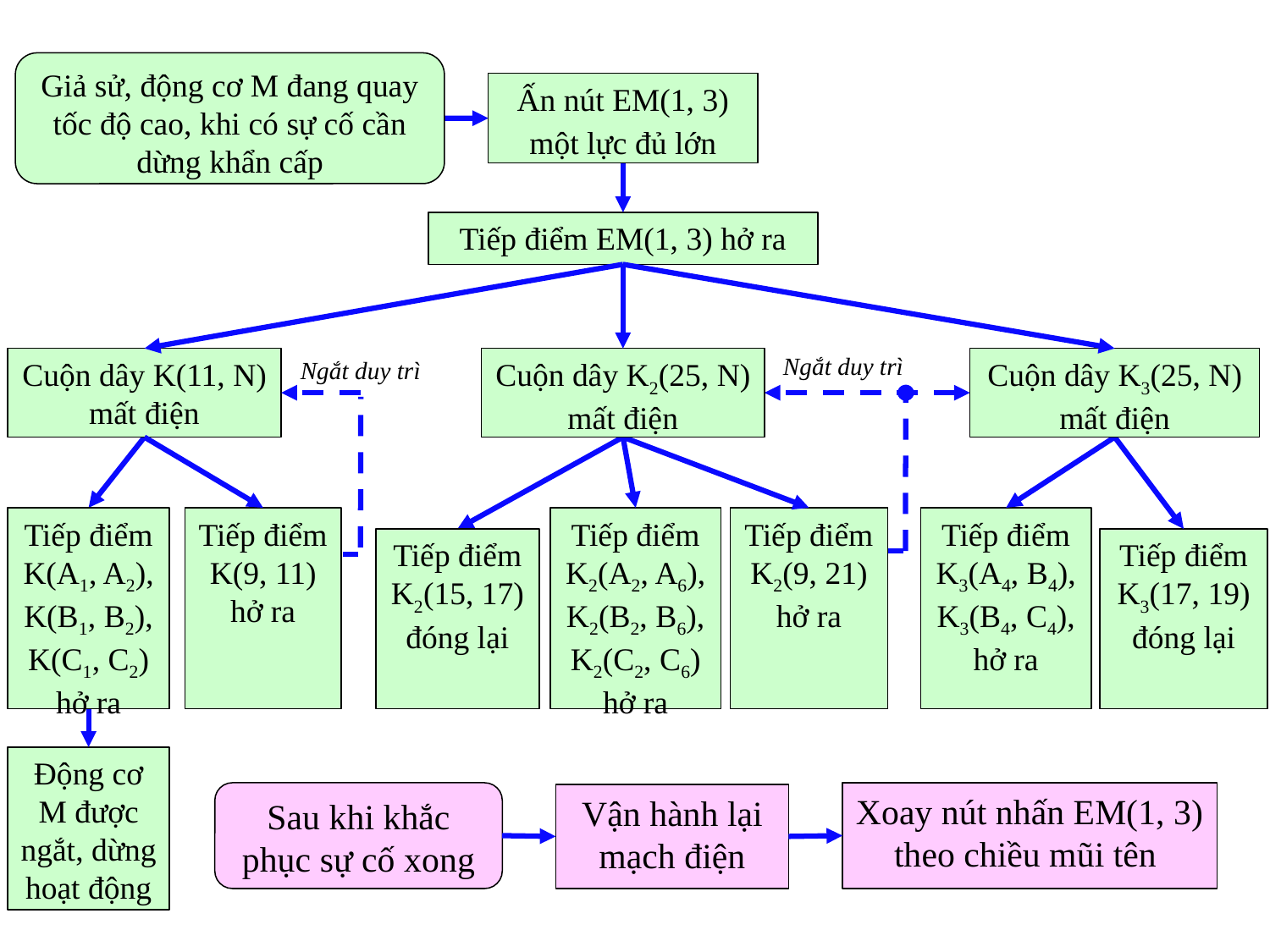

Giả sử, động cơ M đang quay tốc độ cao, khi có sự cố cần dừng khẩn cấp
Ấn nút EM(1, 3) một lực đủ lớn
Tiếp điểm EM(1, 3) hở ra
Ngắt duy trì
Cuộn dây K(11, N) mất điện
Cuộn dây K2(25, N) mất điện
Cuộn dây K3(25, N) mất điện
Ngắt duy trì

Tiếp điểm K3(A4, B4), K3(B4, C4), hở ra
Tiếp điểm K(A1, A2), K(B1, B2), K(C1, C2) hở ra
Tiếp điểm K(9, 11) hở ra
Tiếp điểm K2(A2, A6), K2(B2, B6), K2(C2, C6) hở ra
Tiếp điểm
K2(9, 21) hở ra
Tiếp điểm K2(15, 17) đóng lại
Tiếp điểm K3(17, 19) đóng lại
Động cơ M được ngắt, dừng hoạt động
Sau khi khắc phục sự cố xong
Xoay nút nhấn EM(1, 3) theo chiều mũi tên
Vận hành lại mạch điện